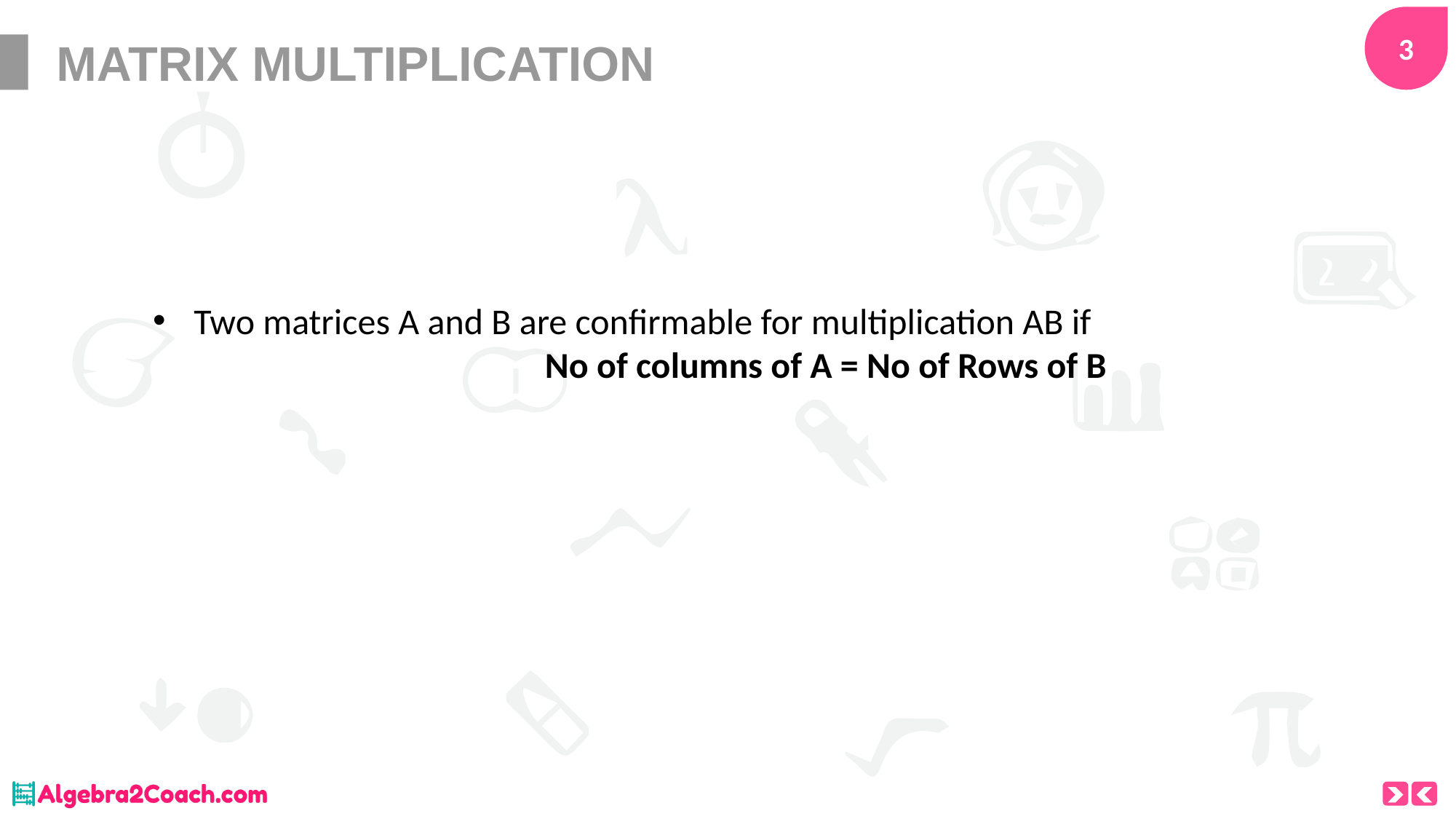

# MATRIX MULTIPLICATION
Two matrices A and B are confirmable for multiplication AB if
No of columns of A = No of Rows of B